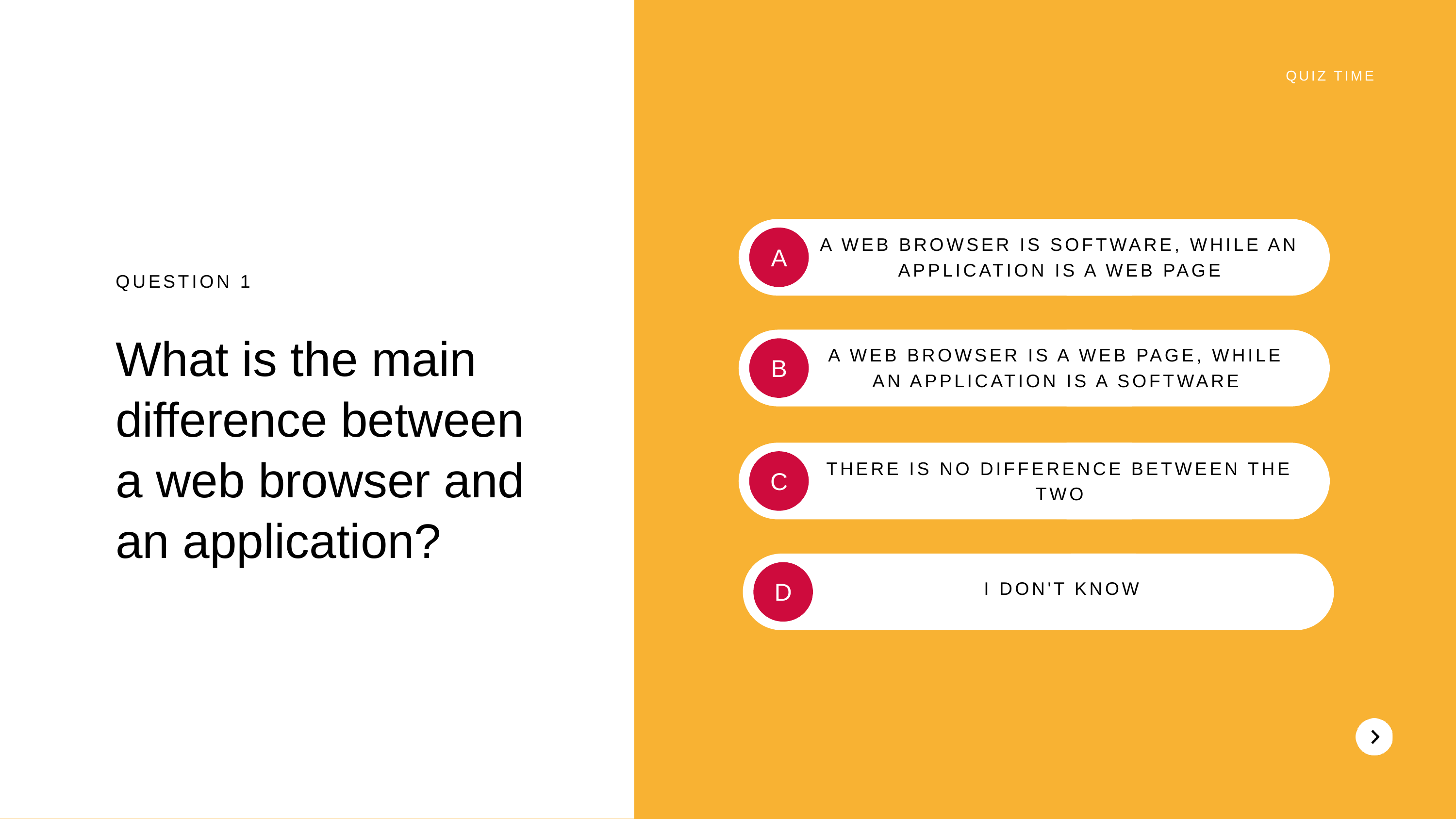

QUIZ TIME

A WEB BROWSER IS SOFTWARE, WHILE AN APPLICATION IS A WEB PAGE
A
QUESTION 1
What is the main difference between a web browser and an application?

A WEB BROWSER IS A WEB PAGE, WHILE AN APPLICATION IS A SOFTWARE
B

THERE IS NO DIFFERENCE BETWEEN THE TWO

C

D
I DON'T KNOW